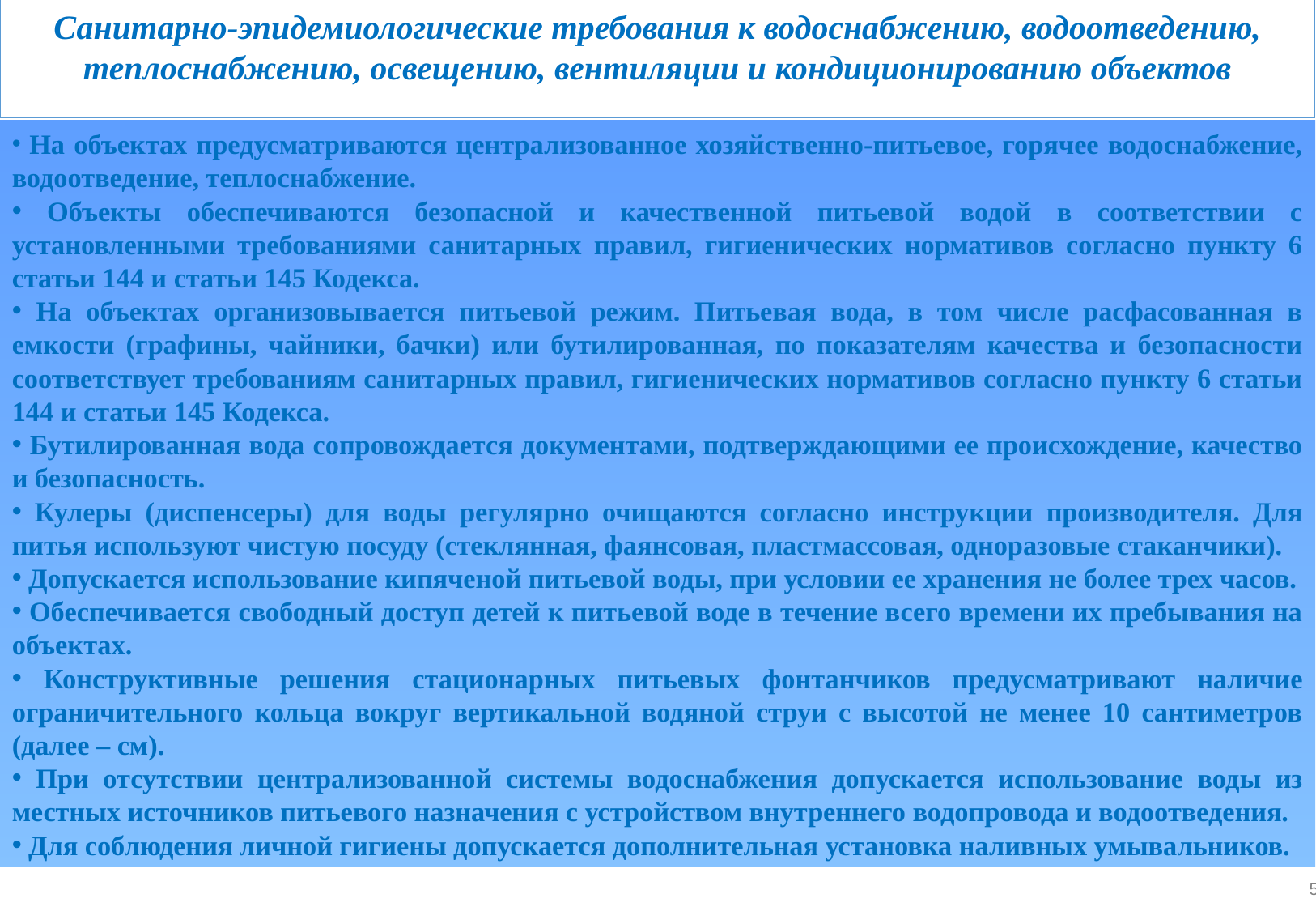

Санитарно-эпидемиологические требования к водоснабжению, водоотведению,
теплоснабжению, освещению, вентиляции и кондиционированию объектов
 На объектах предусматриваются централизованное хозяйственно-питьевое, горячее водоснабжение, водоотведение, теплоснабжение.
 Объекты обеспечиваются безопасной и качественной питьевой водой в соответствии с установленными требованиями санитарных правил, гигиенических нормативов согласно пункту 6 статьи 144 и статьи 145 Кодекса.
 На объектах организовывается питьевой режим. Питьевая вода, в том числе расфасованная в емкости (графины, чайники, бачки) или бутилированная, по показателям качества и безопасности соответствует требованиям санитарных правил, гигиенических нормативов согласно пункту 6 статьи 144 и статьи 145 Кодекса.
 Бутилированная вода сопровождается документами, подтверждающими ее происхождение, качество и безопасность.
 Кулеры (диспенсеры) для воды регулярно очищаются согласно инструкции производителя. Для питья используют чистую посуду (стеклянная, фаянсовая, пластмассовая, одноразовые стаканчики).
 Допускается использование кипяченой питьевой воды, при условии ее хранения не более трех часов.
 Обеспечивается свободный доступ детей к питьевой воде в течение всего времени их пребывания на объектах.
 Конструктивные решения стационарных питьевых фонтанчиков предусматривают наличие ограничительного кольца вокруг вертикальной водяной струи с высотой не менее 10 сантиметров (далее – см).
 При отсутствии централизованной системы водоснабжения допускается использование воды из местных источников питьевого назначения с устройством внутреннего водопровода и водоотведения.
 Для соблюдения личной гигиены допускается дополнительная установка наливных умывальников.